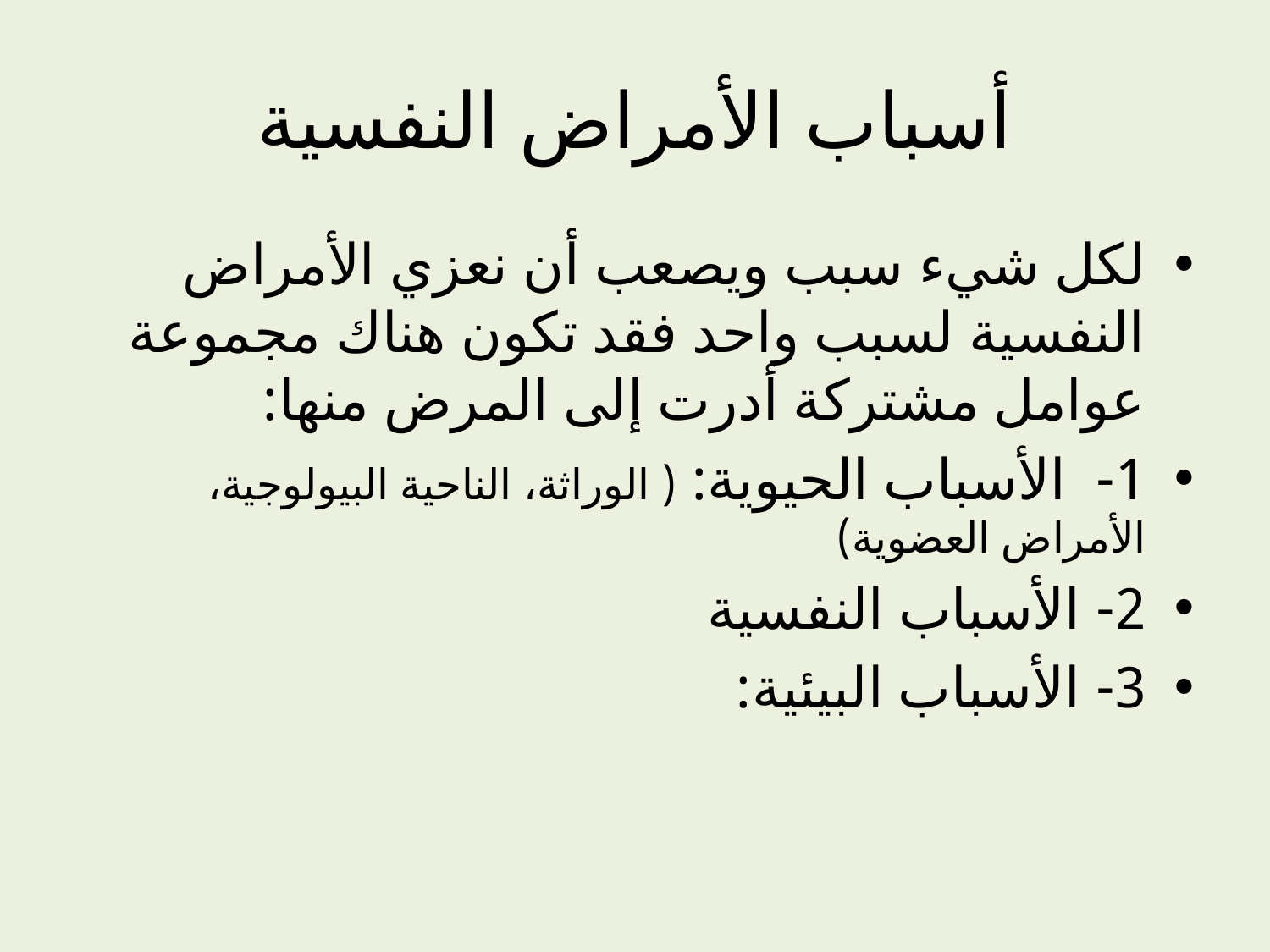

# أسباب الأمراض النفسية
لكل شيء سبب ويصعب أن نعزي الأمراض النفسية لسبب واحد فقد تكون هناك مجموعة عوامل مشتركة أدرت إلى المرض منها:
1-  الأسباب الحيوية: ( الوراثة، الناحية البيولوجية، الأمراض العضوية)
2- الأسباب النفسية
3- الأسباب البيئية: